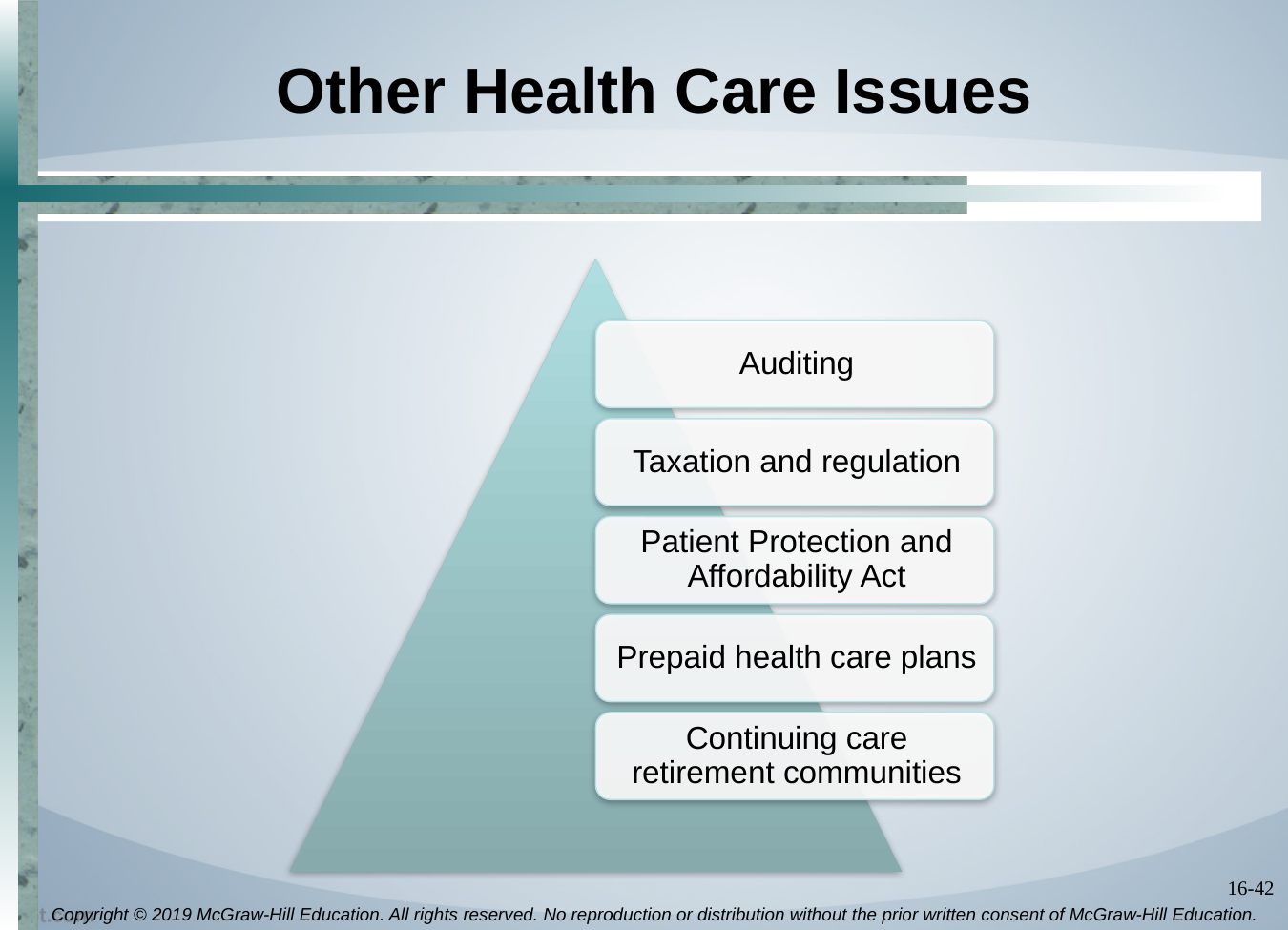

# Other Health Care Issues
Auditing
Taxation and regulation
Patient Protection and Affordability Act
Prepaid health care plans
Continuing care retirement communities